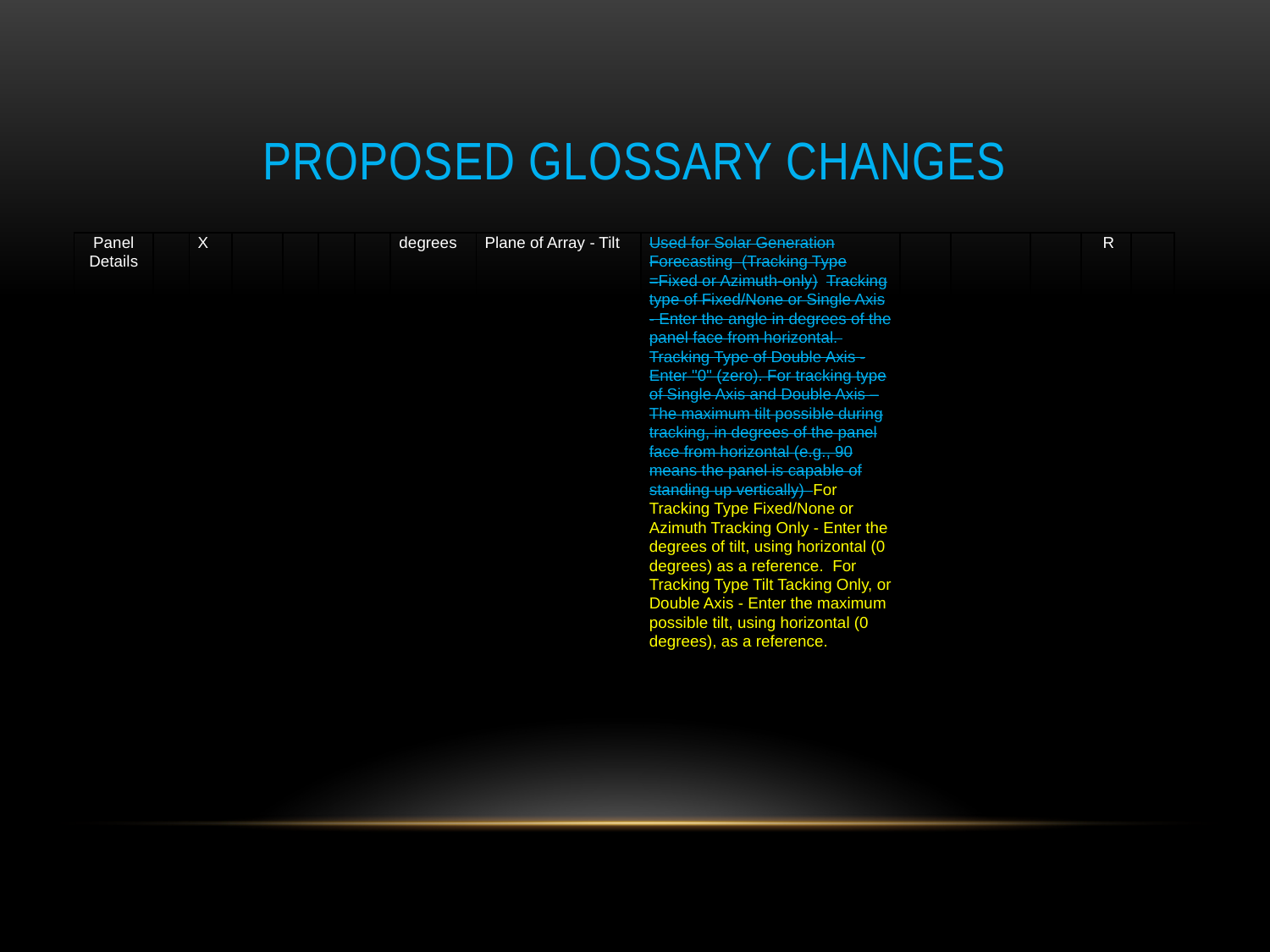

# Proposed Glossary Changes
| Panel Details |  | X |  |  |  |  | degrees | Plane of Array - Tilt | Used for Solar Generation Forecasting (Tracking Type =Fixed or Azimuth-only) Tracking type of Fixed/None or Single Axis - Enter the angle in degrees of the panel face from horizontal. Tracking Type of Double Axis - Enter "0" (zero). For tracking type of Single Axis and Double Axis – The maximum tilt possible during tracking, in degrees of the panel face from horizontal (e.g., 90 means the panel is capable of standing up vertically) For Tracking Type Fixed/None or Azimuth Tracking Only - Enter the degrees of tilt, using horizontal (0 degrees) as a reference. For Tracking Type Tilt Tacking Only, or Double Axis - Enter the maximum possible tilt, using horizontal (0 degrees), as a reference. |  |  |  | R |  |
| --- | --- | --- | --- | --- | --- | --- | --- | --- | --- | --- | --- | --- | --- | --- |